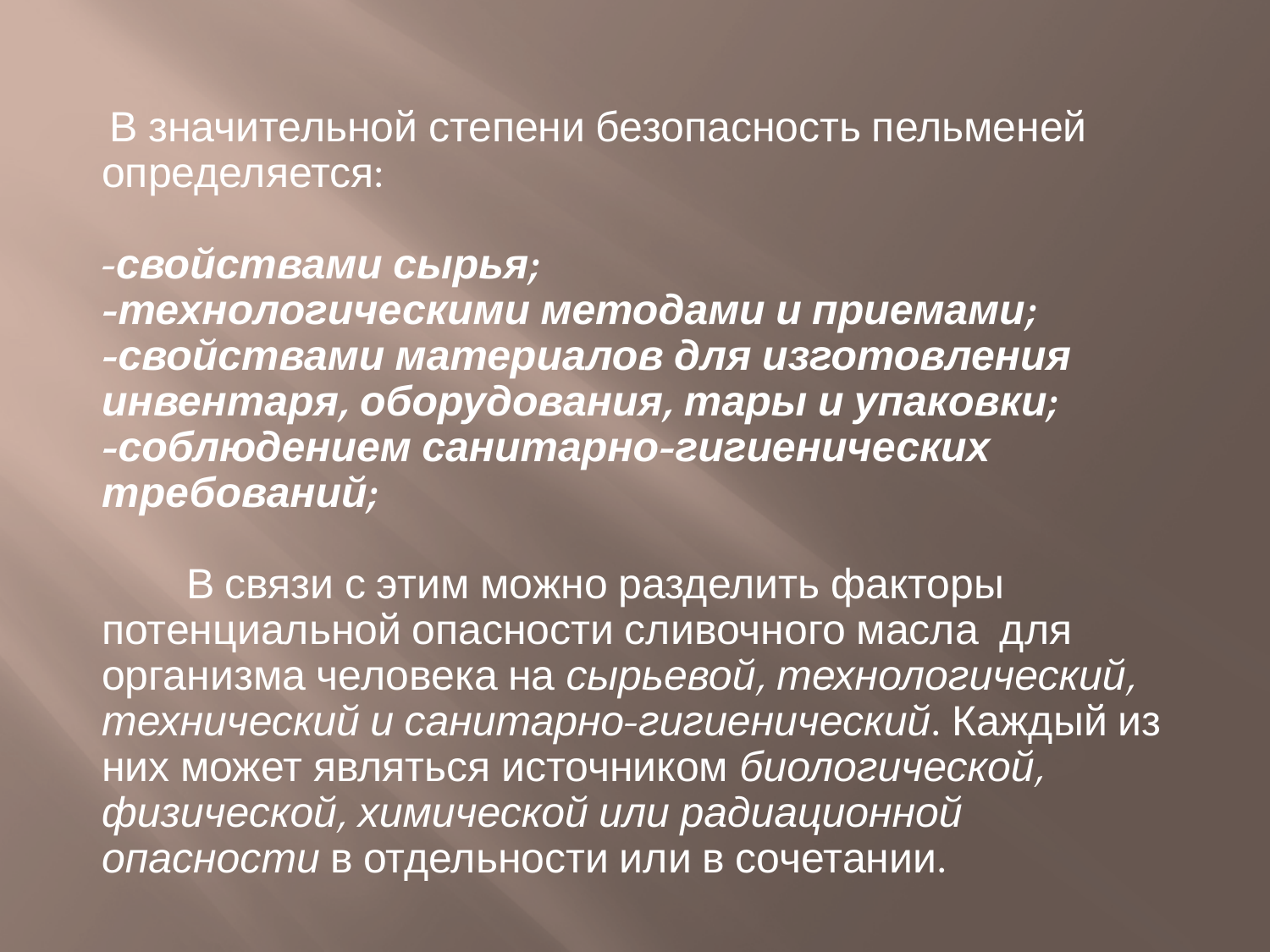

В значительной степени безопасность пельменей определяется:

-свойствами сырья;
-технологическими методами и приемами;
-свойствами материалов для изготовления инвентаря, оборудования, тары и упаковки;
-соблюдением санитарно-гигиенических требований;

        В связи с этим можно разделить факторы потенциальной опасности сливочного масла  для организма человека на сырьевой, технологический, технический и санитарно-гигиенический. Каждый из  них может являться источником биологической, физической, химической или радиационной опасности в отдельности или в сочетании.